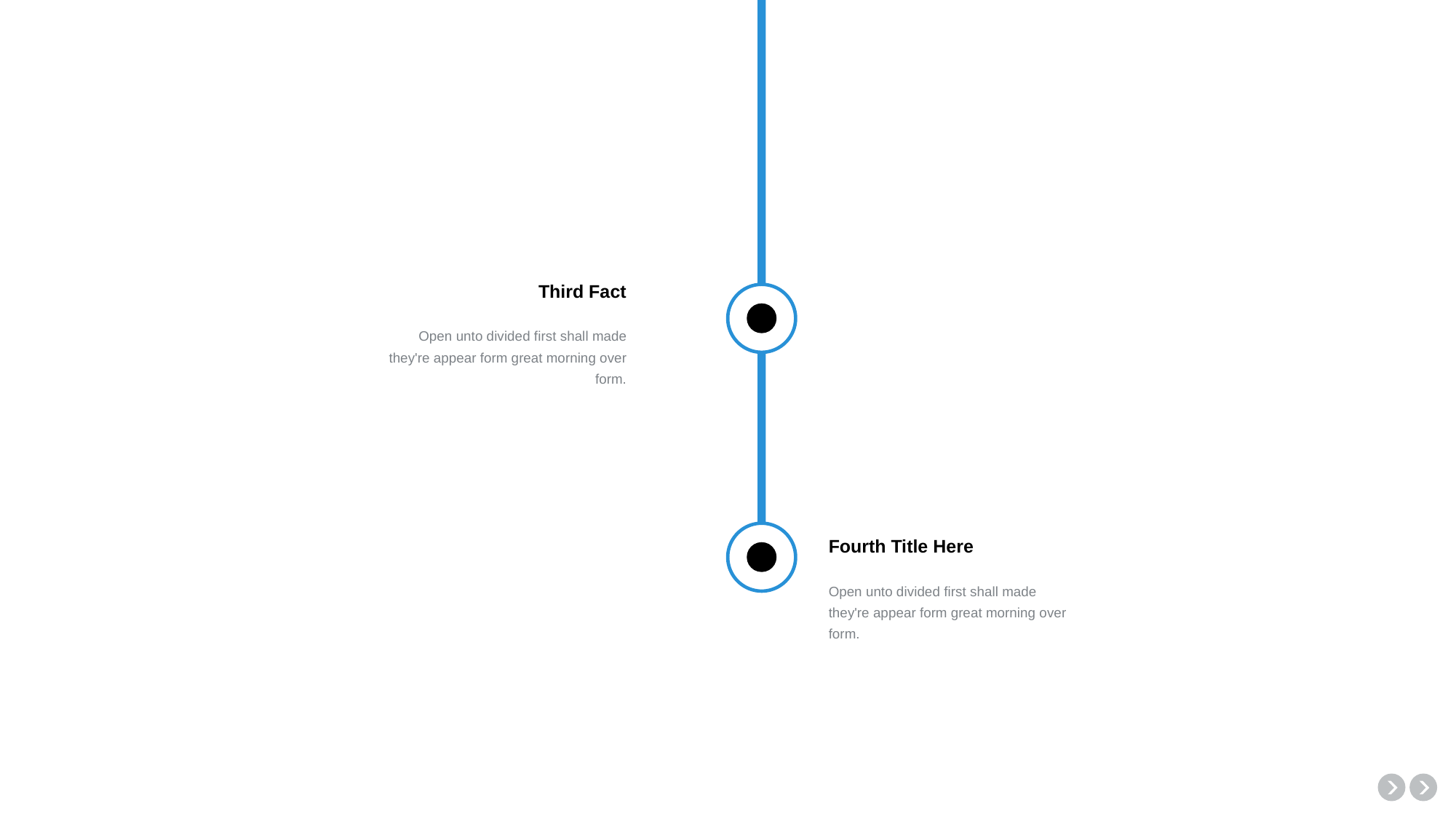

Third Fact

Open unto divided first shall made they're appear form great morning over form.

Fourth Title Here

Open unto divided first shall made they're appear form great morning over form.